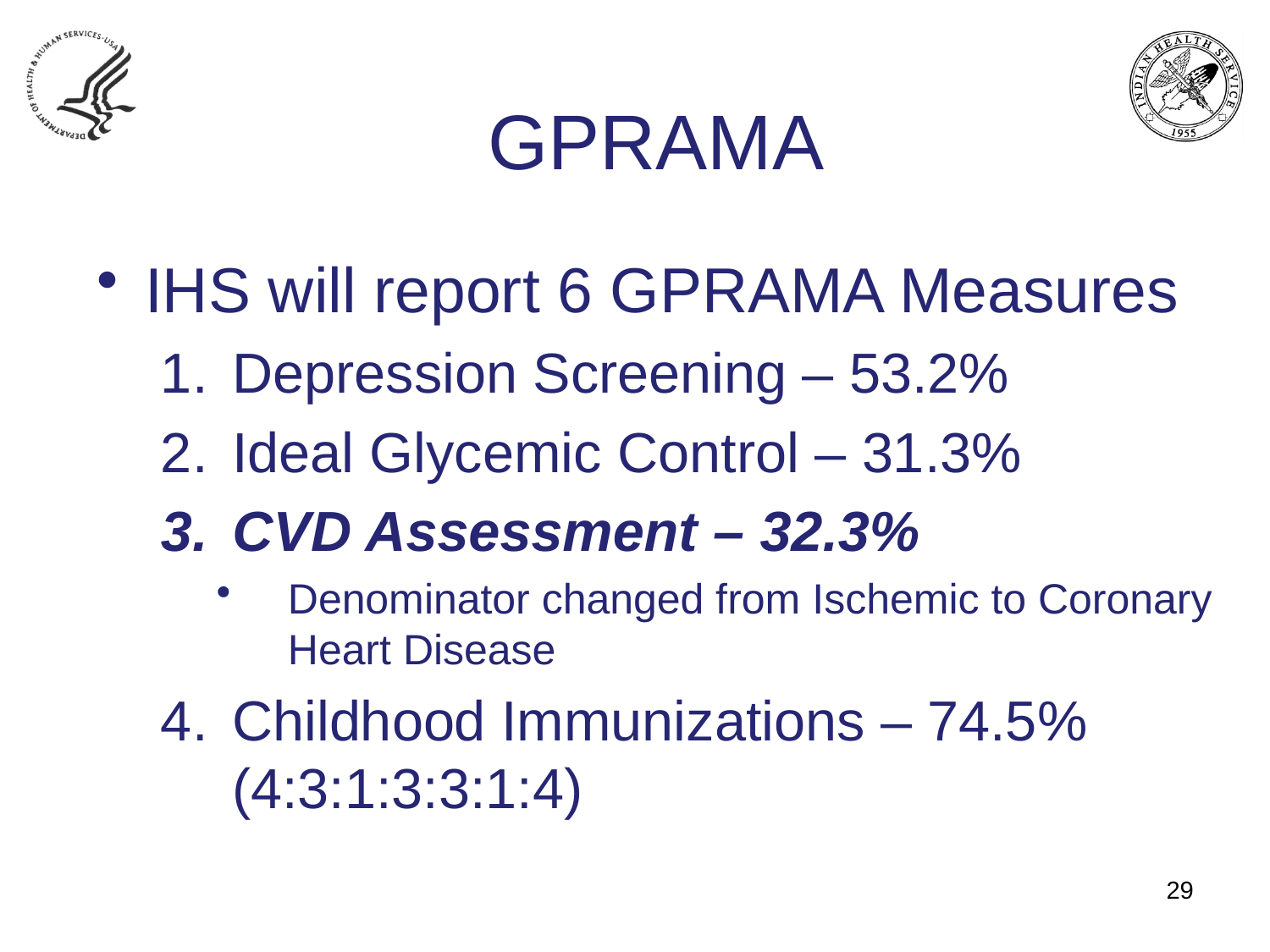

GPRAMA
IHS will report 6 GPRAMA Measures
Depression Screening – 53.2%
Ideal Glycemic Control – 31.3%
CVD Assessment – 32.3%
Denominator changed from Ischemic to Coronary Heart Disease
Childhood Immunizations – 74.5% (4:3:1:3:3:1:4)
29